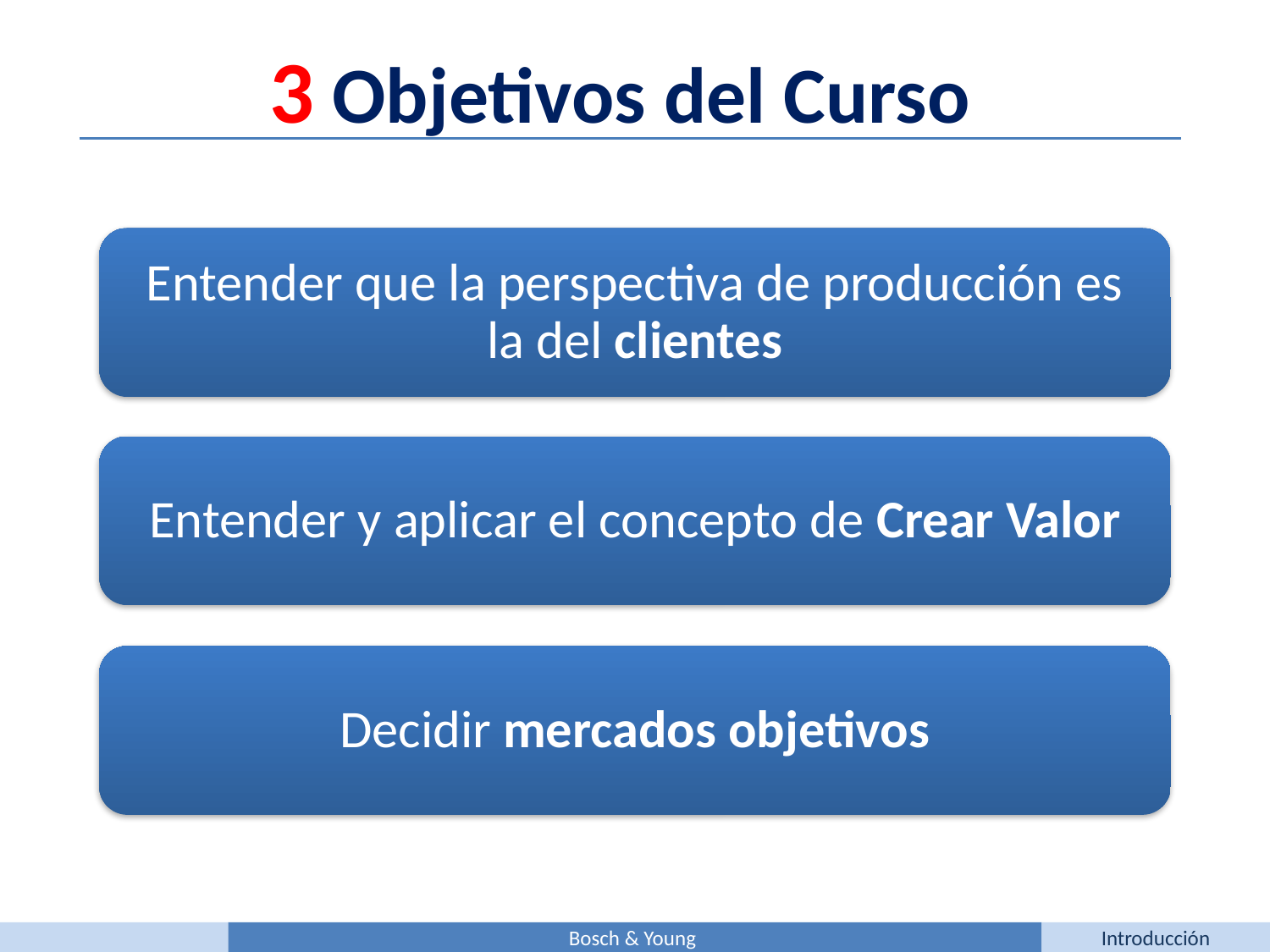

3 Objetivos del Curso
Entender que la perspectiva de producción es la del clientes
Entender y aplicar el concepto de Crear Valor
Decidir mercados objetivos

Bosch & Young
Introducción